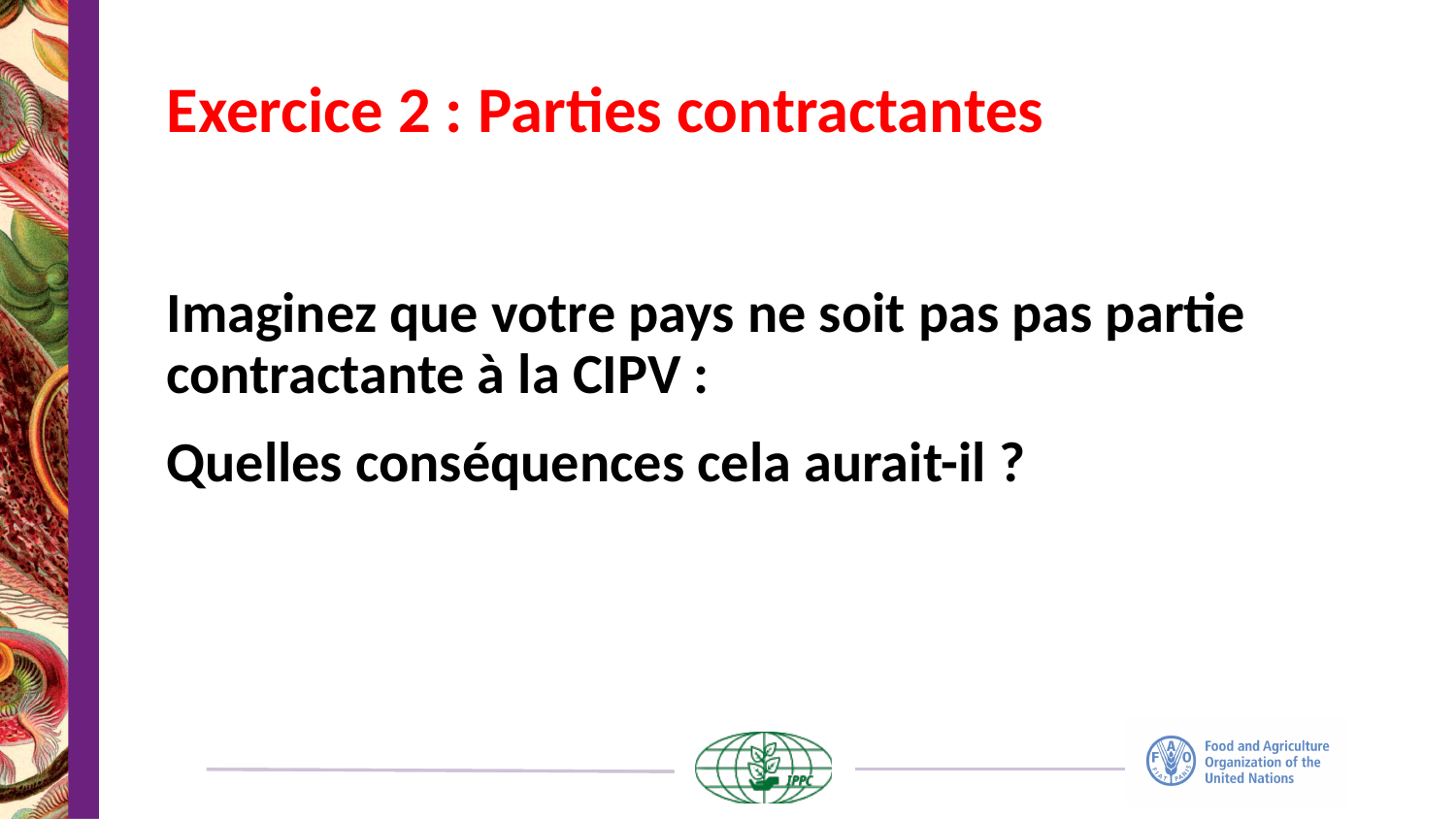

# Exercice 2 : Parties contractantes

Imaginez que votre pays ne soit pas pas partie contractante à la CIPV :
Quelles conséquences cela aurait-il ?